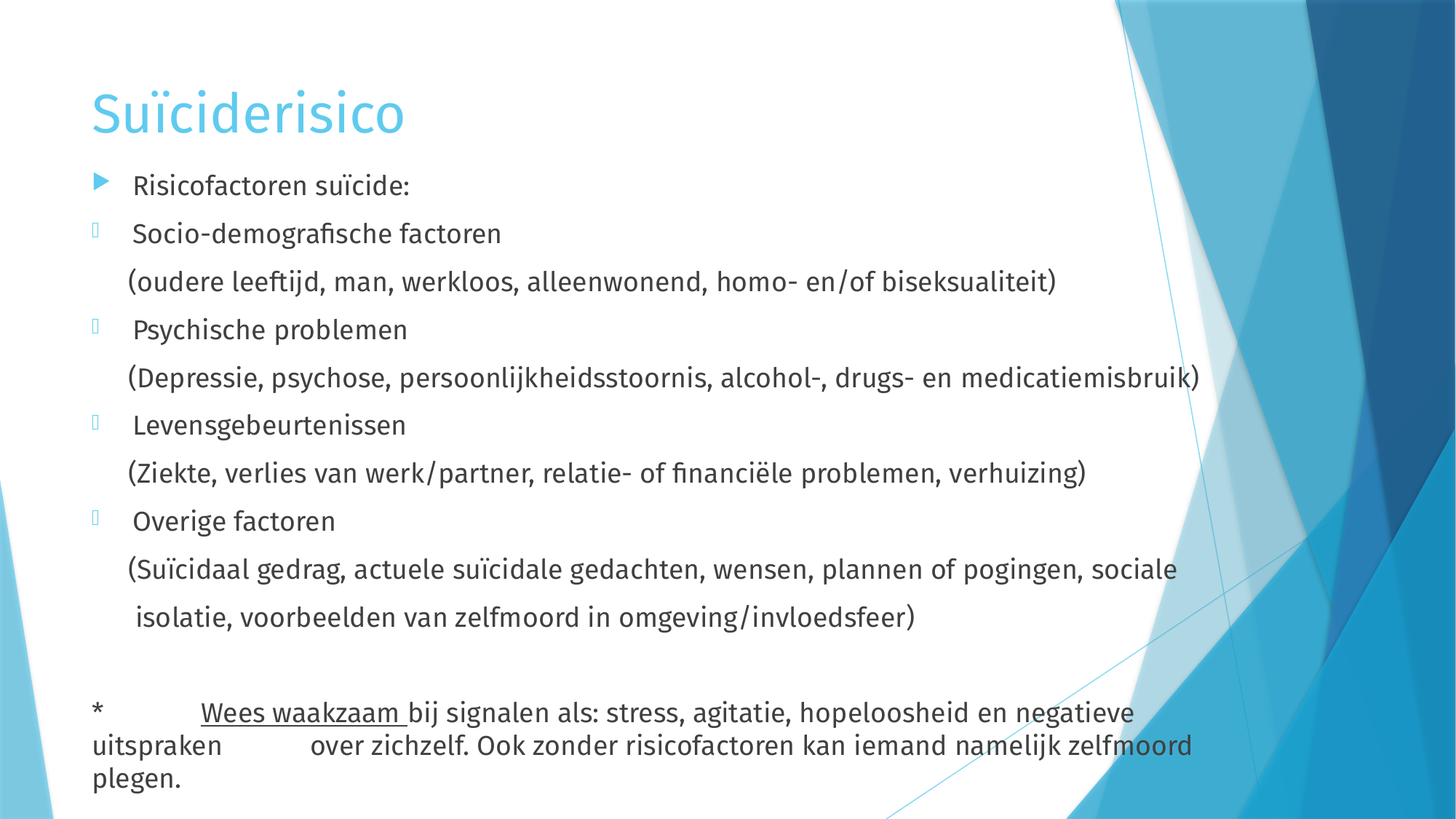

# Suïciderisico
Risicofactoren suïcide:
Socio-demografische factoren
     (oudere leeftijd, man, werkloos, alleenwonend, homo- en/of biseksualiteit)
Psychische problemen
     (Depressie, psychose, persoonlijkheidsstoornis, alcohol-, drugs- en medicatiemisbruik)
Levensgebeurtenissen
     (Ziekte, verlies van werk/partner, relatie- of financiële problemen, verhuizing)
Overige factoren
     (Suïcidaal gedrag, actuele suïcidale gedachten, wensen, plannen of pogingen, sociale
      isolatie, voorbeelden van zelfmoord in omgeving/invloedsfeer)

*	Wees waakzaam bij signalen als: stress, agitatie, hopeloosheid en negatieve uitspraken    	over zichzelf. Ook zonder risicofactoren kan iemand namelijk zelfmoord plegen.